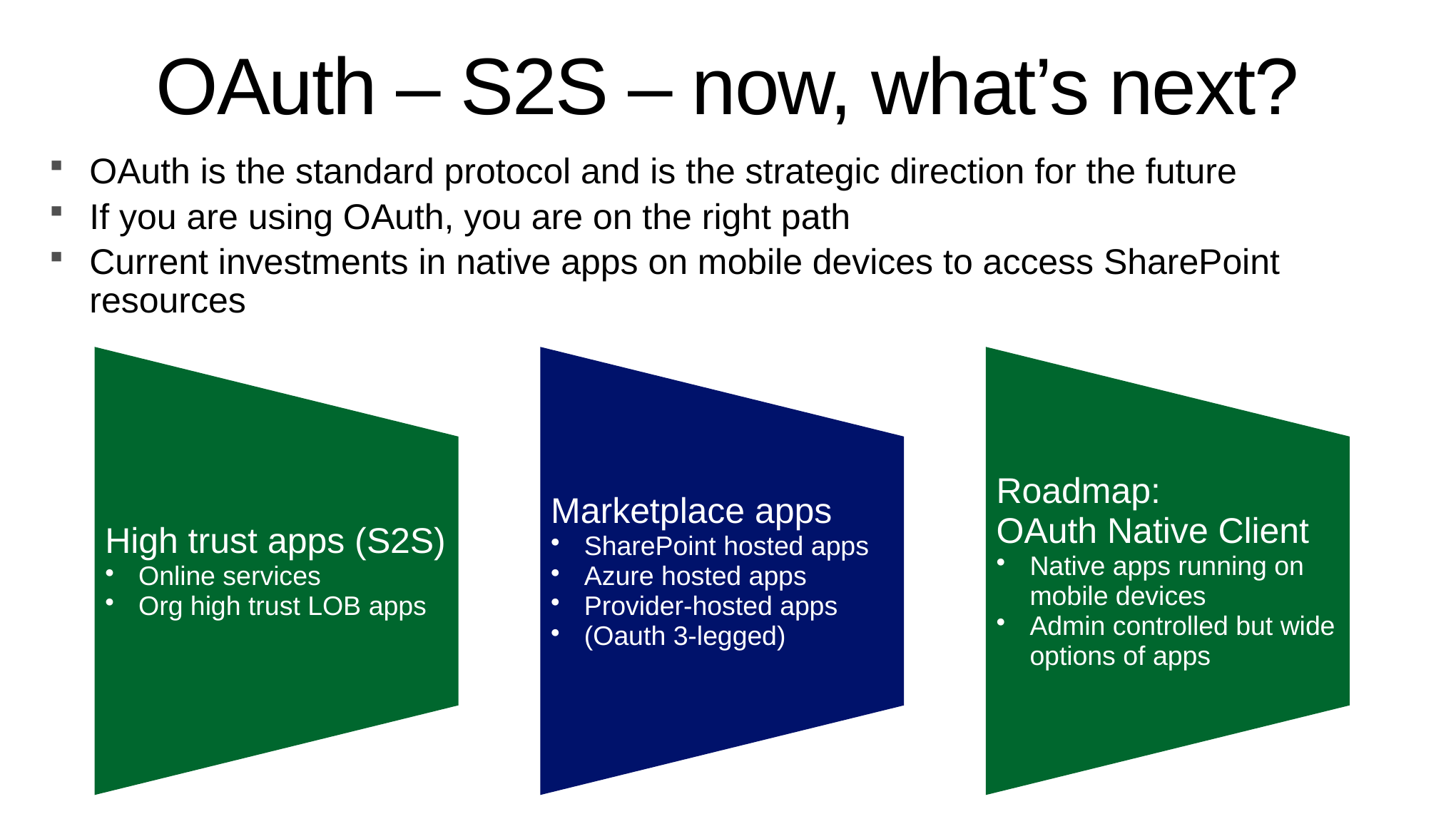

# OAuth – S2S – now, what’s next?
OAuth is the standard protocol and is the strategic direction for the future
If you are using OAuth, you are on the right path
Current investments in native apps on mobile devices to access SharePoint resources
High trust apps (S2S)
Online services
Org high trust LOB apps
Marketplace apps
SharePoint hosted apps
Roadmap:
OAuth Native Client
Native apps running on mobile devices
Azure hosted apps
Provider-hosted apps
(Oauth 3-legged)
Admin controlled but wide options of apps